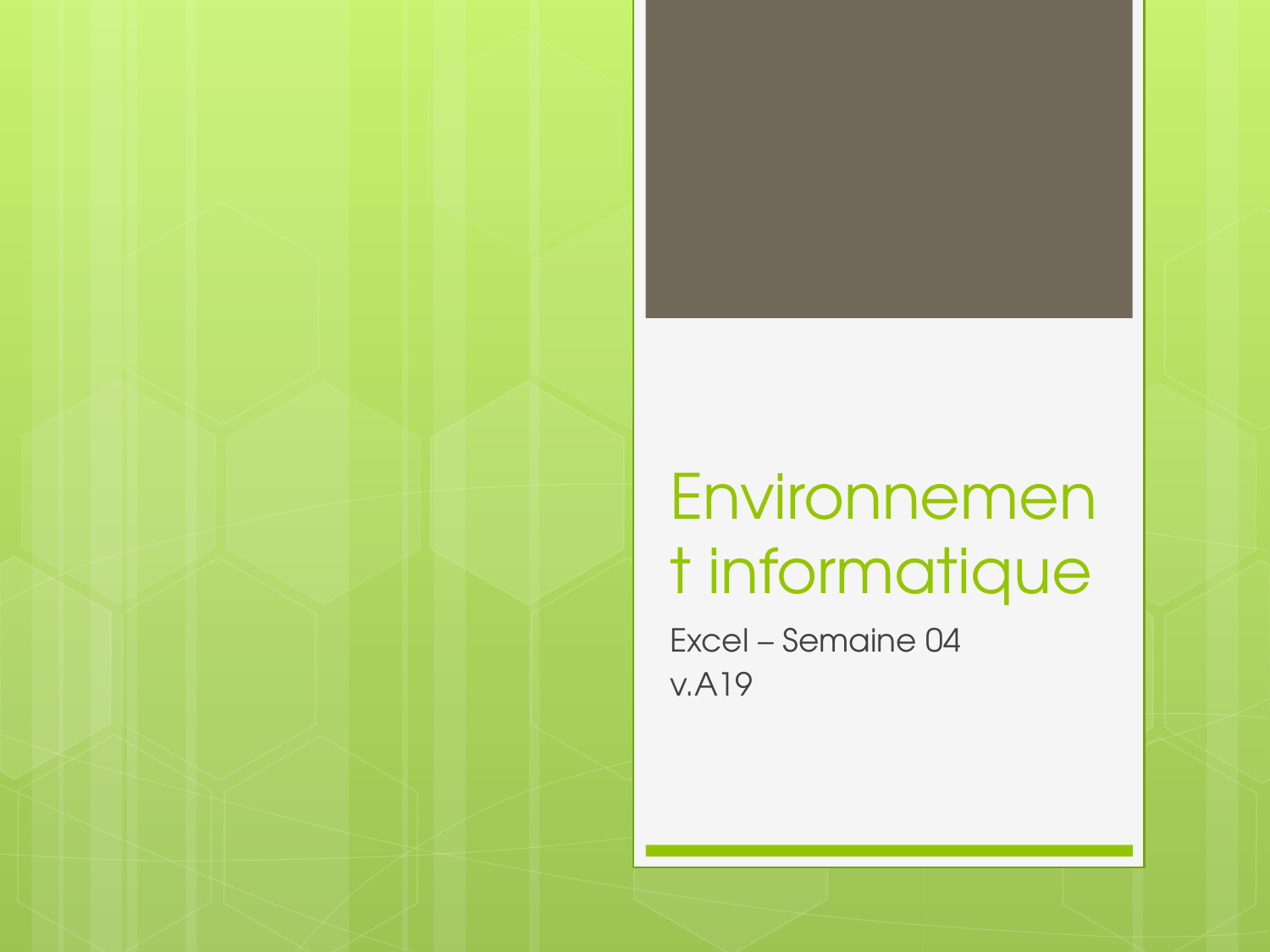

# Environnement informatique
Excel – Semaine 04
v.A19